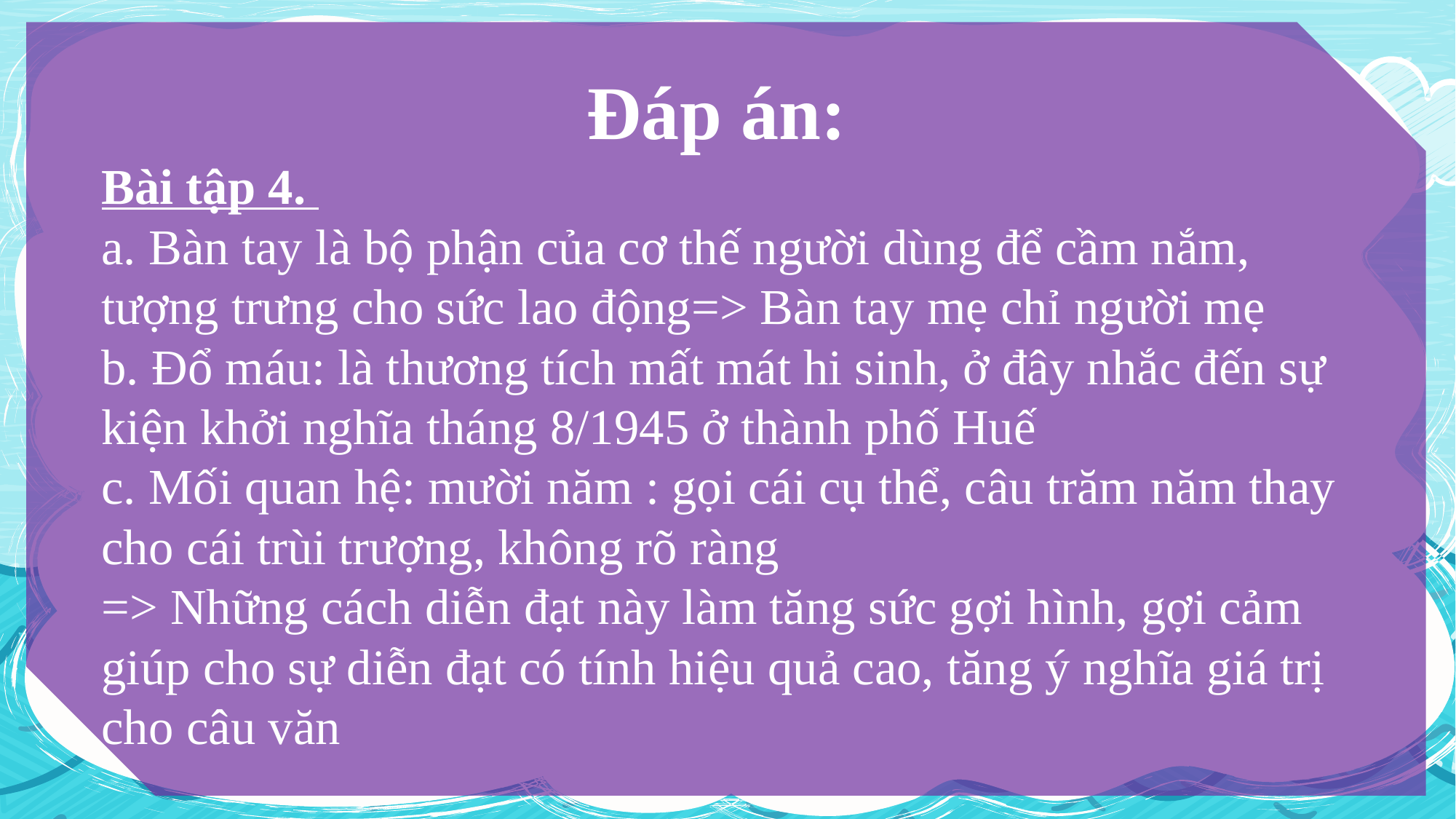

Đáp án:
Bài tập 4.
a. Bàn tay là bộ phận của cơ thế người dùng để cầm nắm, tượng trưng cho sức lao động=> Bàn tay mẹ chỉ người mẹ
b. Đổ máu: là thương tích mất mát hi sinh, ở đây nhắc đến sự kiện khởi nghĩa tháng 8/1945 ở thành phố Huế
c. Mối quan hệ: mười năm : gọi cái cụ thể, câu trăm năm thay cho cái trùi trượng, không rõ ràng
=> Những cách diễn đạt này làm tăng sức gợi hình, gợi cảm giúp cho sự diễn đạt có tính hiệu quả cao, tăng ý nghĩa giá trị cho câu văn